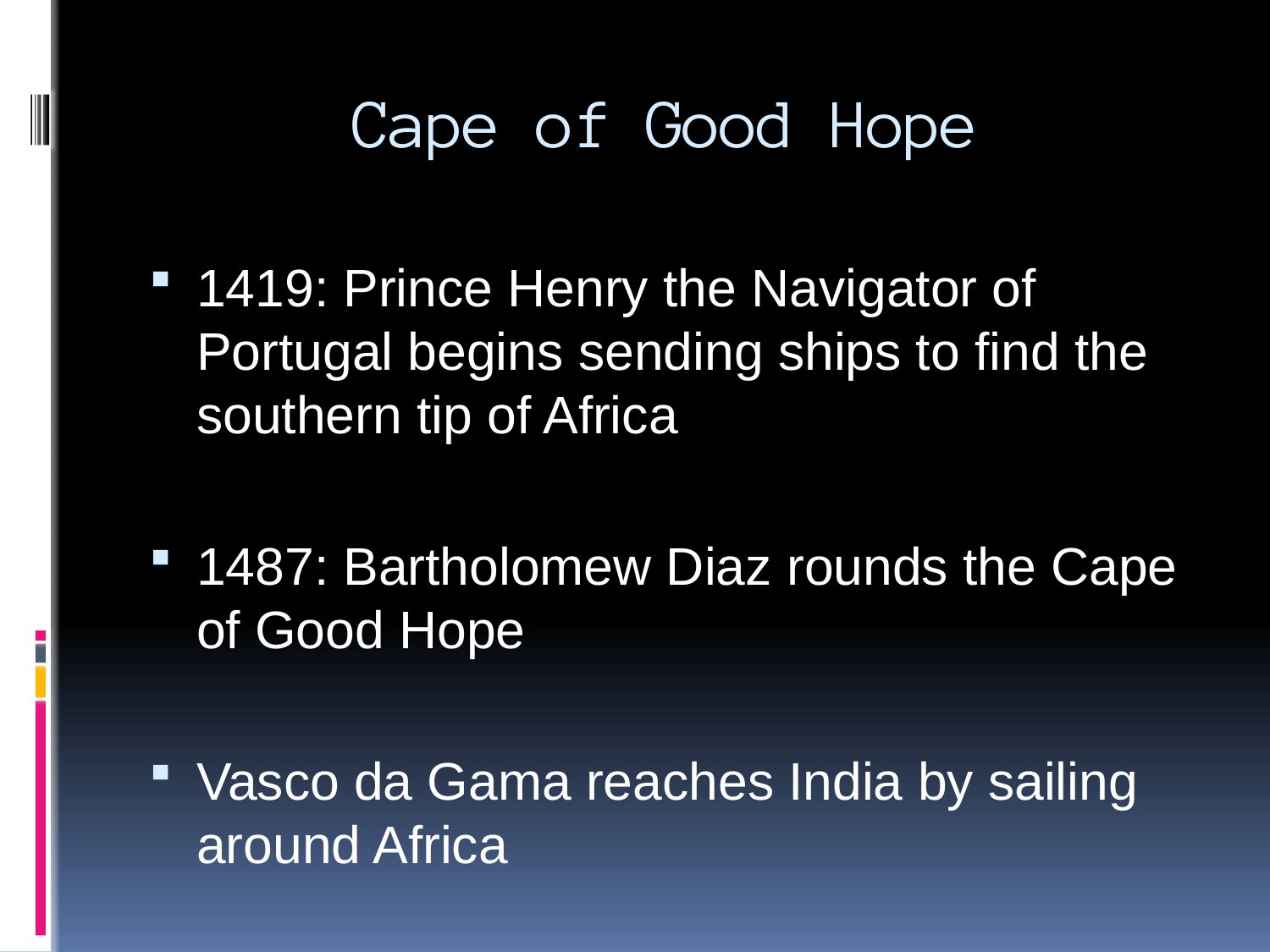

# Cape of Good Hope
1419: Prince Henry the Navigator of Portugal begins sending ships to find the southern tip of Africa

1487: Bartholomew Diaz rounds the Cape of Good Hope

Vasco da Gama reaches India by sailing around Africa